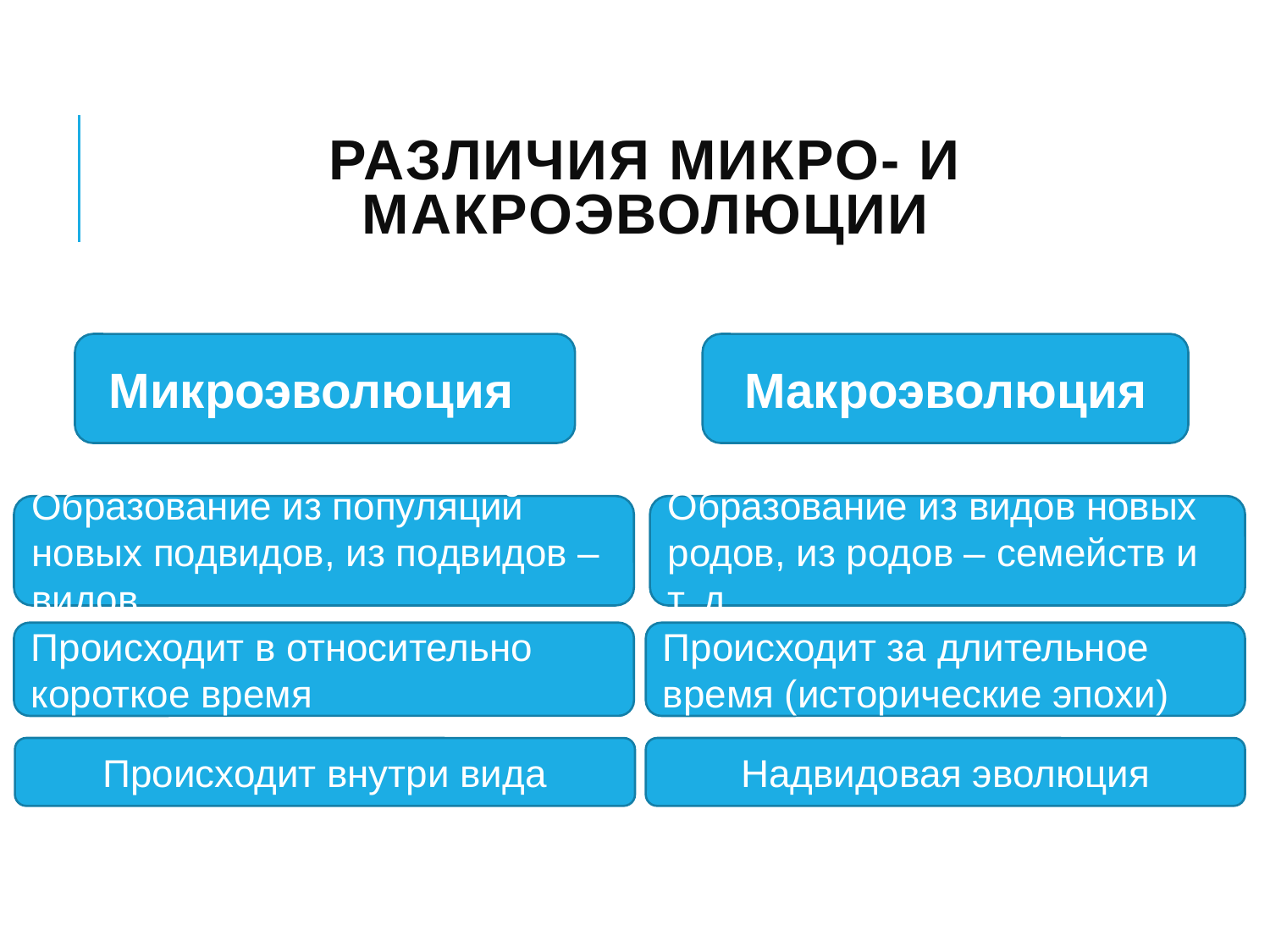

# РАЗЛИЧИЯ МИКРО- И МАКРОЭВОЛЮЦИИ
Макроэволюция
 Микроэволюция
Образование из популяций новых подвидов, из подвидов – видов .
Образование из видов новых родов, из родов – семейств и т. д.
Происходит в относительно короткое время
Происходит за длительное время (исторические эпохи)
Происходит внутри вида
Надвидовая эволюция